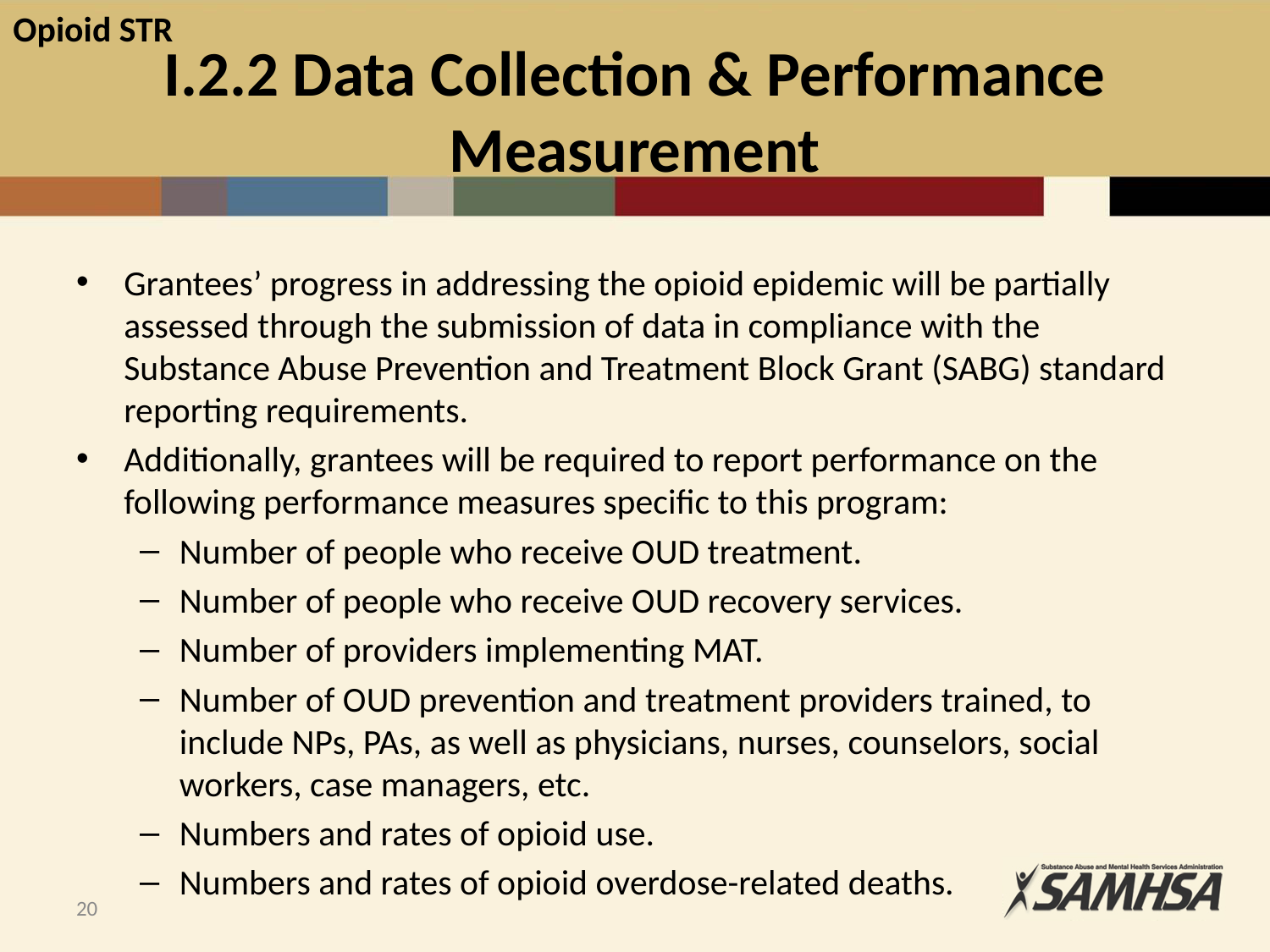

# I.2.2 Data Collection & Performance Measurement
Grantees’ progress in addressing the opioid epidemic will be partially assessed through the submission of data in compliance with the Substance Abuse Prevention and Treatment Block Grant (SABG) standard reporting requirements.
Additionally, grantees will be required to report performance on the following performance measures specific to this program:
Number of people who receive OUD treatment.
Number of people who receive OUD recovery services.
Number of providers implementing MAT.
Number of OUD prevention and treatment providers trained, to include NPs, PAs, as well as physicians, nurses, counselors, social workers, case managers, etc.
Numbers and rates of opioid use.
Numbers and rates of opioid overdose-related deaths.

20